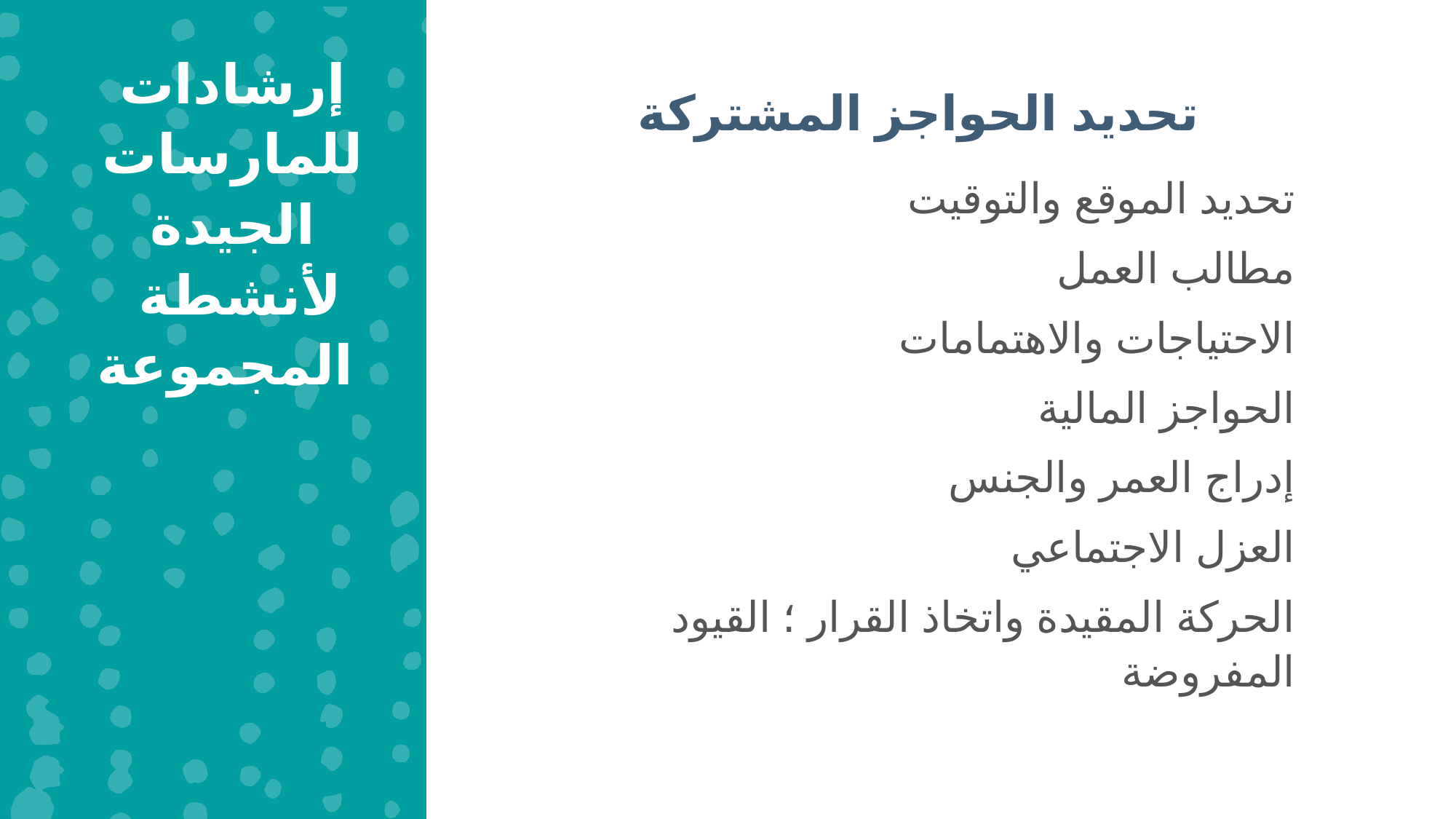

إرشادات للمارسات الجيدة لأنشطة  المجموعة
تحديد الحواجز المشتركة
تحديد الموقع والتوقيت
مطالب العمل
الاحتياجات والاهتمامات
الحواجز المالية
إدراج العمر والجنس
العزل الاجتماعي
الحركة المقيدة واتخاذ القرار ؛ القيود المفروضة